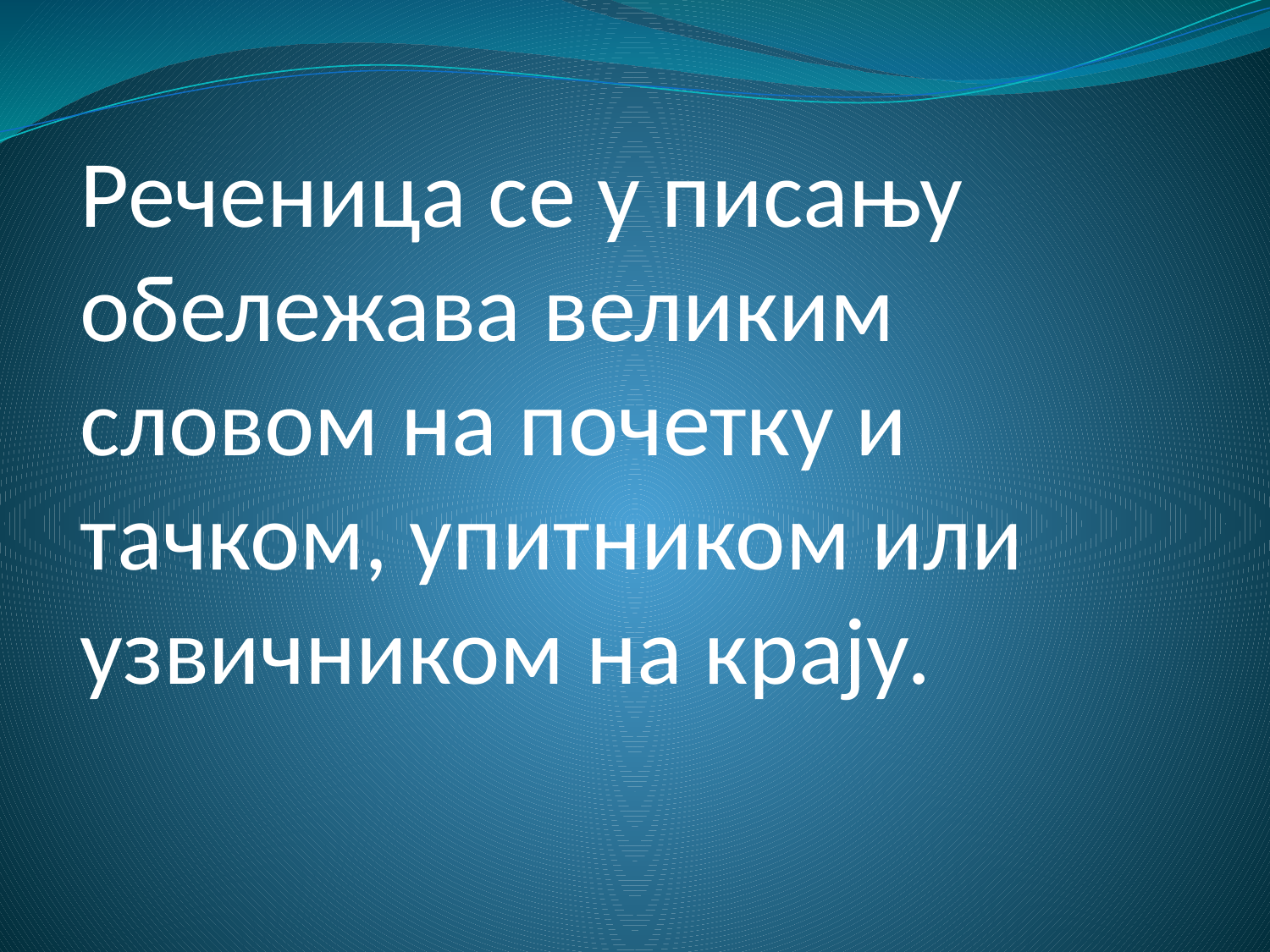

#
Реченица се у писању обележава великим словом на почетку и тачком, упитником или узвичником на крају.